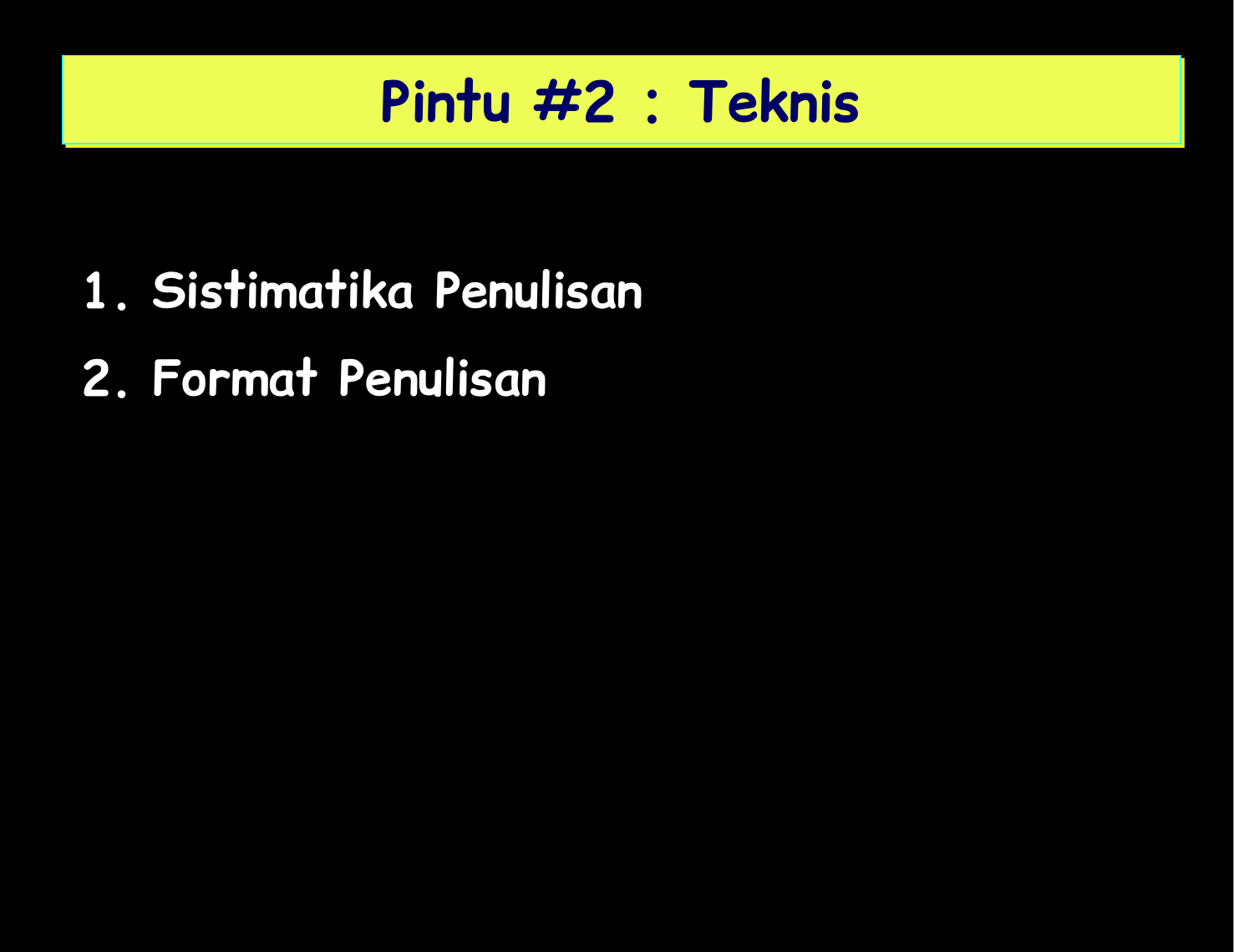

Pintu #2 : Teknis
Sistimatika Penulisan
Format Penulisan